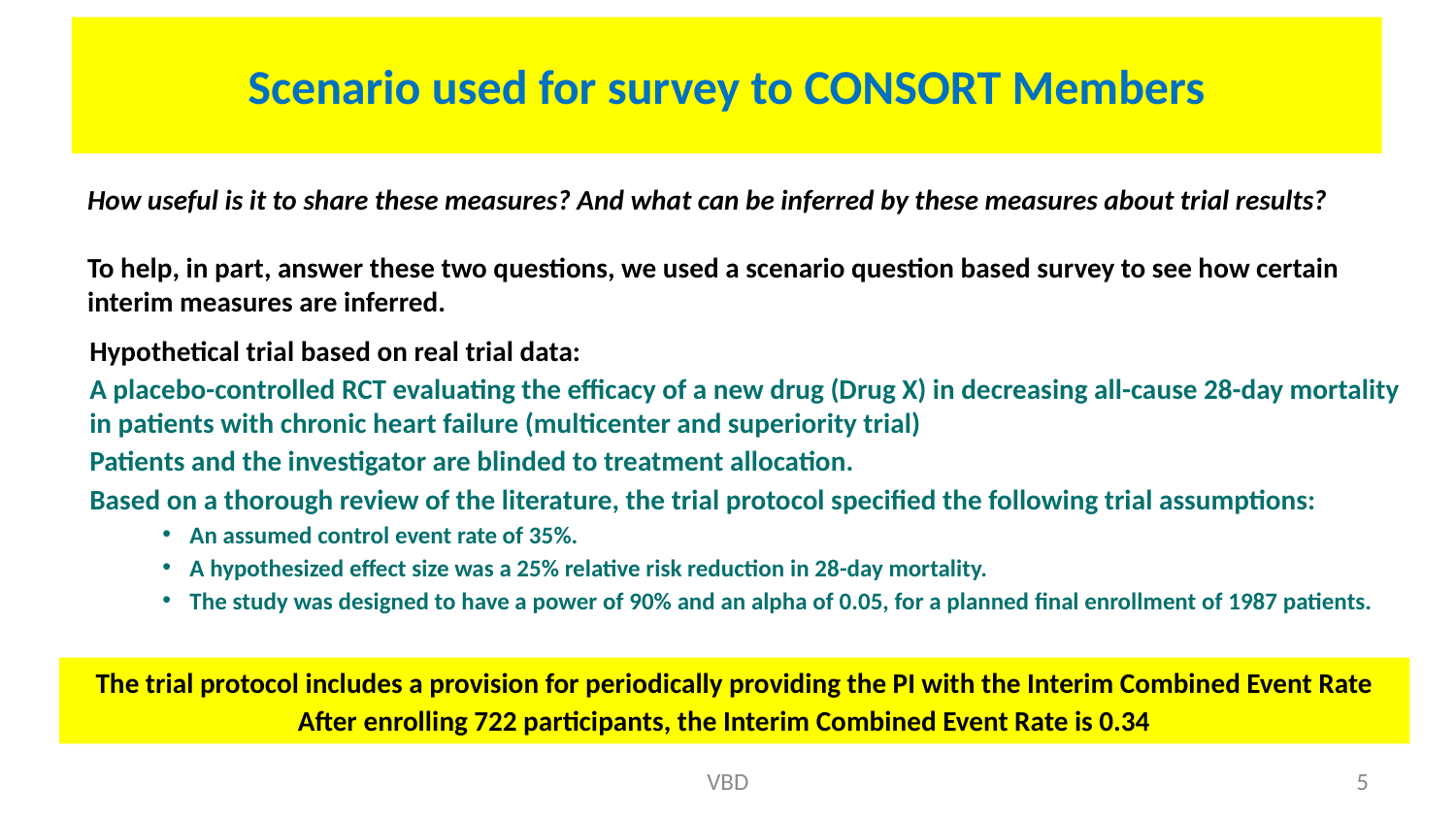

# Scenario used for survey to CONSORT Members
How useful is it to share these measures? And what can be inferred by these measures about trial results?

To help, in part, answer these two questions, we used a scenario question based survey to see how certain interim measures are inferred.
Hypothetical trial based on real trial data:
A placebo-controlled RCT evaluating the efficacy of a new drug (Drug X) in decreasing all-cause 28-day mortality in patients with chronic heart failure (multicenter and superiority trial)
Patients and the investigator are blinded to treatment allocation.
Based on a thorough review of the literature, the trial protocol specified the following trial assumptions:
An assumed control event rate of 35%.
A hypothesized effect size was a 25% relative risk reduction in 28-day mortality.
The study was designed to have a power of 90% and an alpha of 0.05, for a planned final enrollment of 1987 patients.
The trial protocol includes a provision for periodically providing the PI with the Interim Combined Event Rate
After enrolling 722 participants, the Interim Combined Event Rate is 0.34
VBD
5